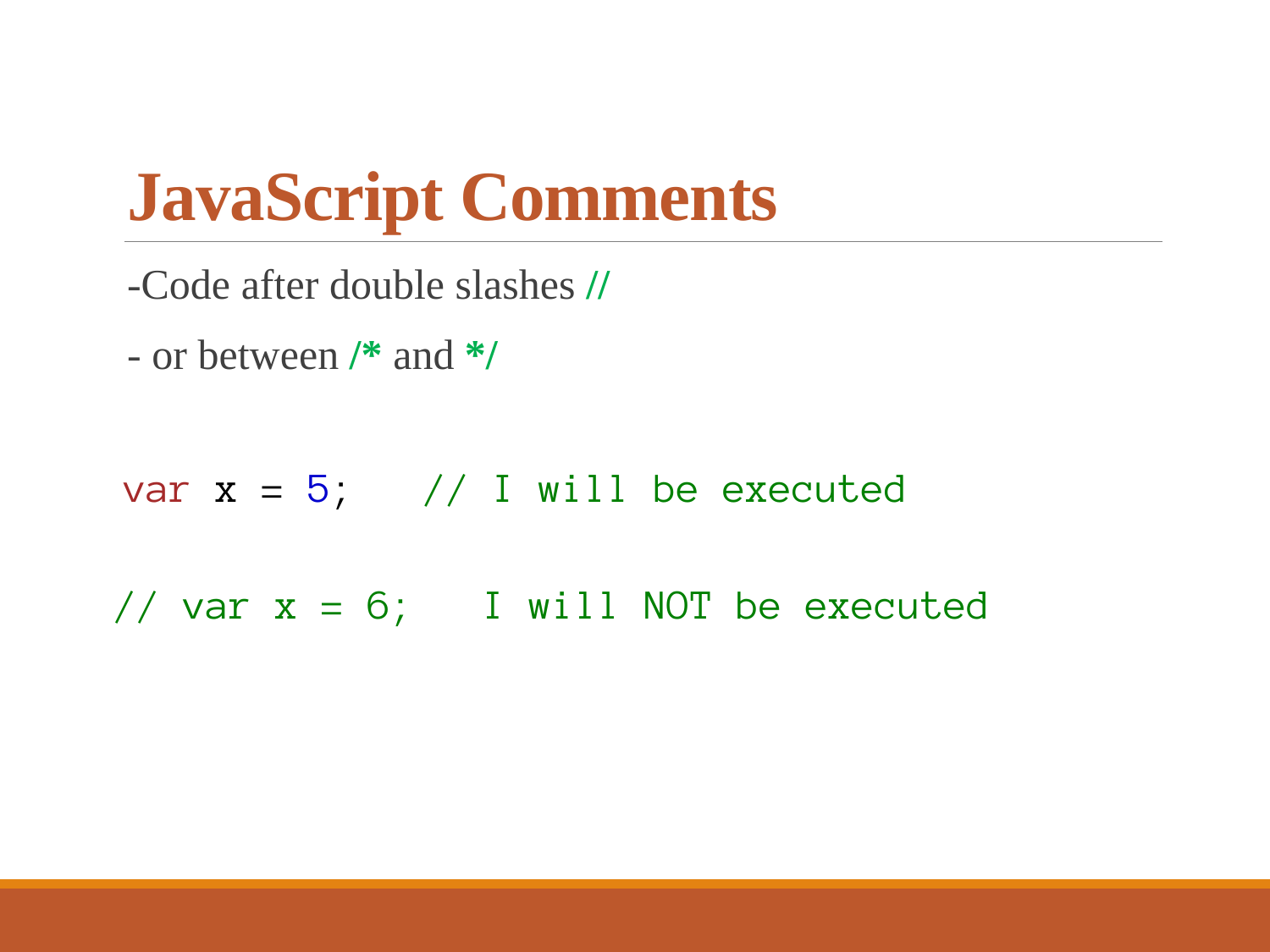

# JavaScript Comments
-Code after double slashes //
- or between /* and */

var x = 5;   // I will be executed
// var x = 6;   I will NOT be executed